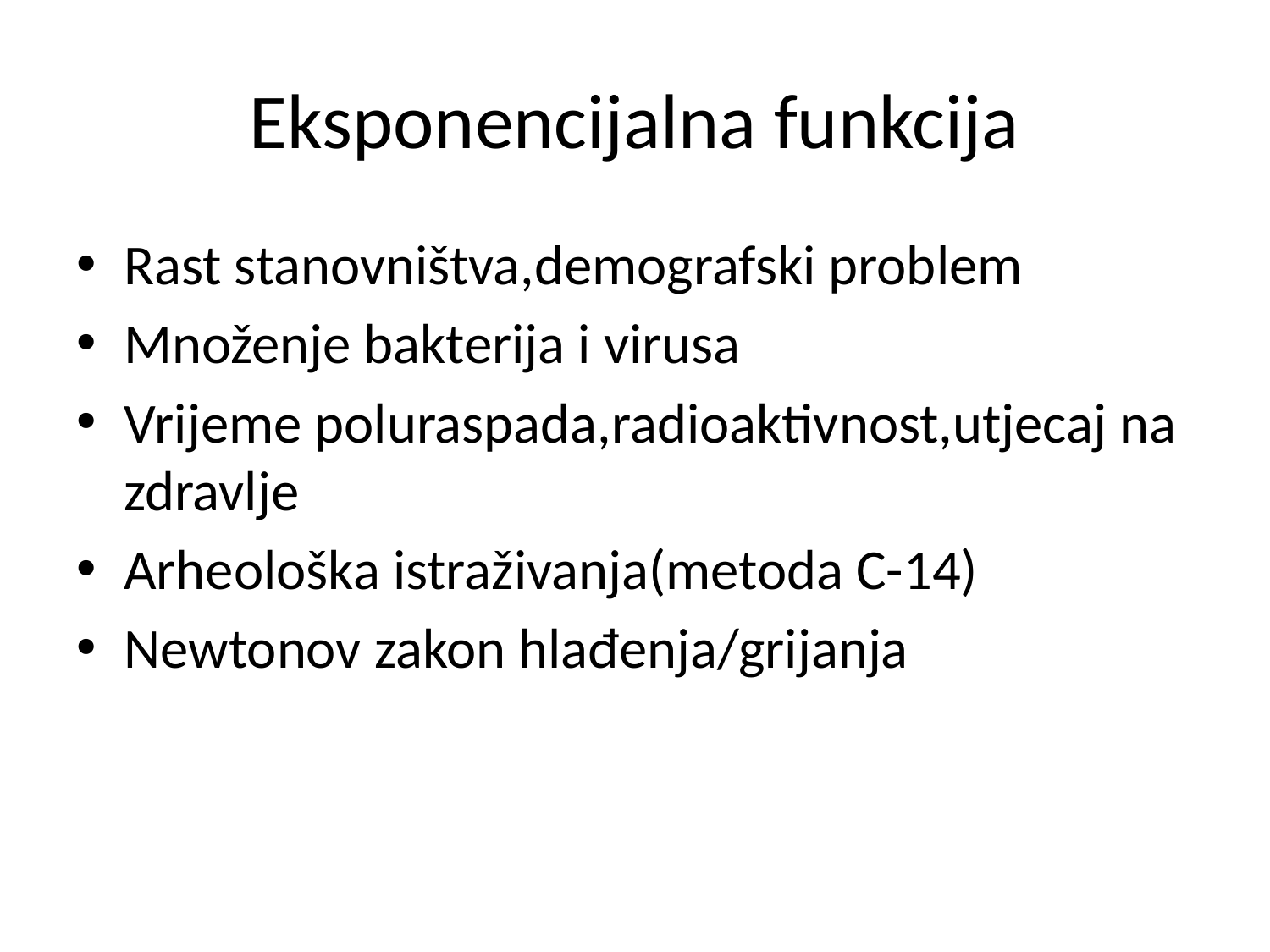

# Eksponencijalna funkcija
Rast stanovništva,demografski problem
Množenje bakterija i virusa
Vrijeme poluraspada,radioaktivnost,utjecaj na zdravlje
Arheološka istraživanja(metoda C-14)
Newtonov zakon hlađenja/grijanja